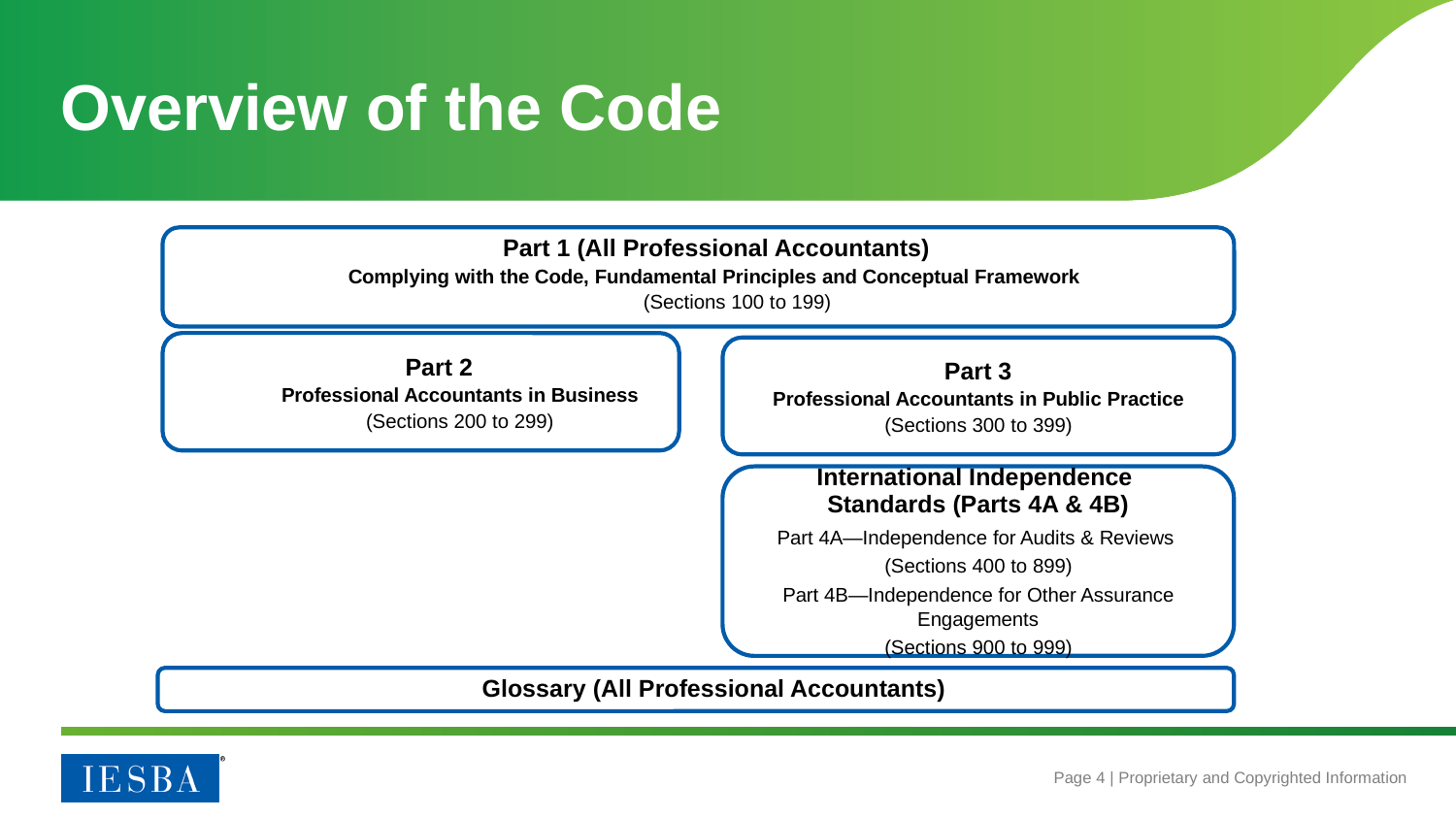

# Overview of the Code
Part 1 (All Professional Accountants)
Complying with the Code, Fundamental Principles and Conceptual Framework
(Sections 100 to 199)
Part 2
Professional Accountants in Business
(Sections 200 to 299)
Part 3
Professional Accountants in Public Practice
(Sections 300 to 399)
International Independence
Standards (Parts 4A & 4B)
Part 4A—Independence for Audits & Reviews
(Sections 400 to 899)
Part 4B—Independence for Other Assurance Engagements
(Sections 900 to 999)
Glossary (All Professional Accountants)